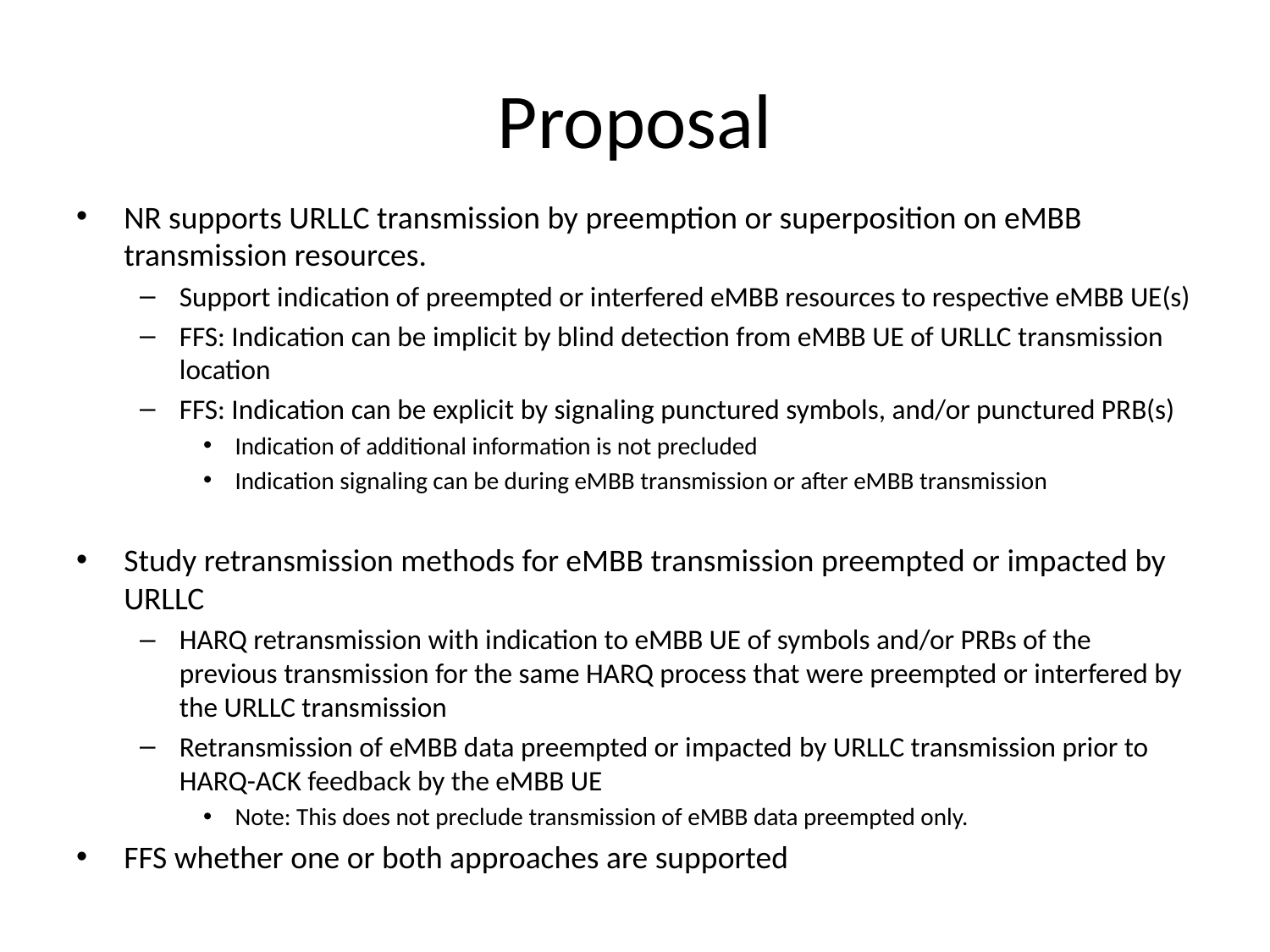

# Proposal
NR supports URLLC transmission by preemption or superposition on eMBB transmission resources.
Support indication of preempted or interfered eMBB resources to respective eMBB UE(s)
FFS: Indication can be implicit by blind detection from eMBB UE of URLLC transmission location
FFS: Indication can be explicit by signaling punctured symbols, and/or punctured PRB(s)
Indication of additional information is not precluded
Indication signaling can be during eMBB transmission or after eMBB transmission

Study retransmission methods for eMBB transmission preempted or impacted by URLLC
HARQ retransmission with indication to eMBB UE of symbols and/or PRBs of the previous transmission for the same HARQ process that were preempted or interfered by the URLLC transmission
Retransmission of eMBB data preempted or impacted by URLLC transmission prior to HARQ-ACK feedback by the eMBB UE
Note: This does not preclude transmission of eMBB data preempted only.
FFS whether one or both approaches are supported